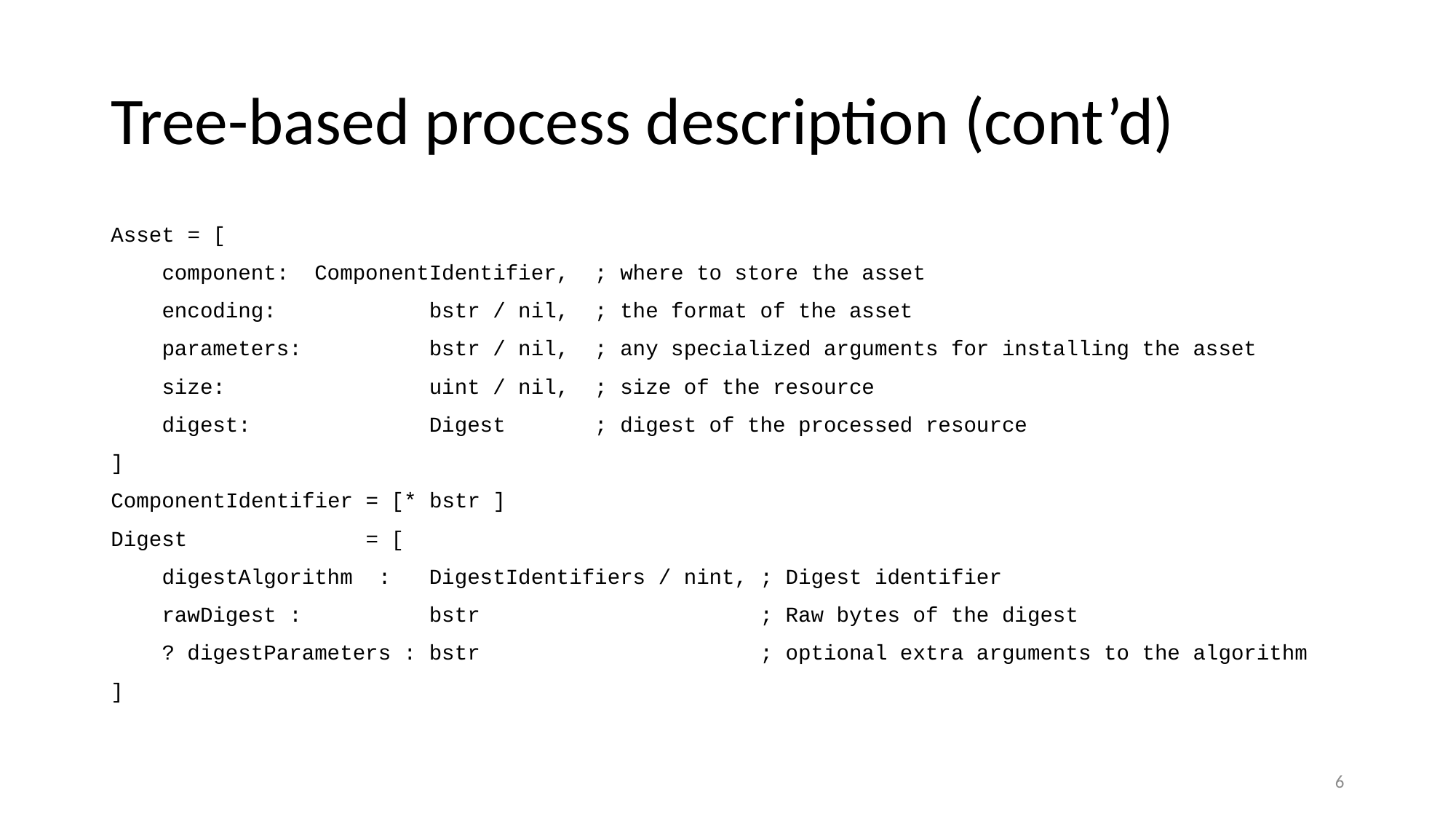

# Tree-based process description (cont’d)
Asset = [
    component:  ComponentIdentifier,  ; where to store the asset
    encoding:            bstr / nil,  ; the format of the asset
    parameters:          bstr / nil,  ; any specialized arguments for installing the asset
    size:                uint / nil,  ; size of the resource
    digest:              Digest       ; digest of the processed resource
]
ComponentIdentifier = [* bstr ]
Digest              = [
    digestAlgorithm  :   DigestIdentifiers / nint, ; Digest identifier
    rawDigest :          bstr                      ; Raw bytes of the digest
    ? digestParameters : bstr                      ; optional extra arguments to the algorithm
]
6